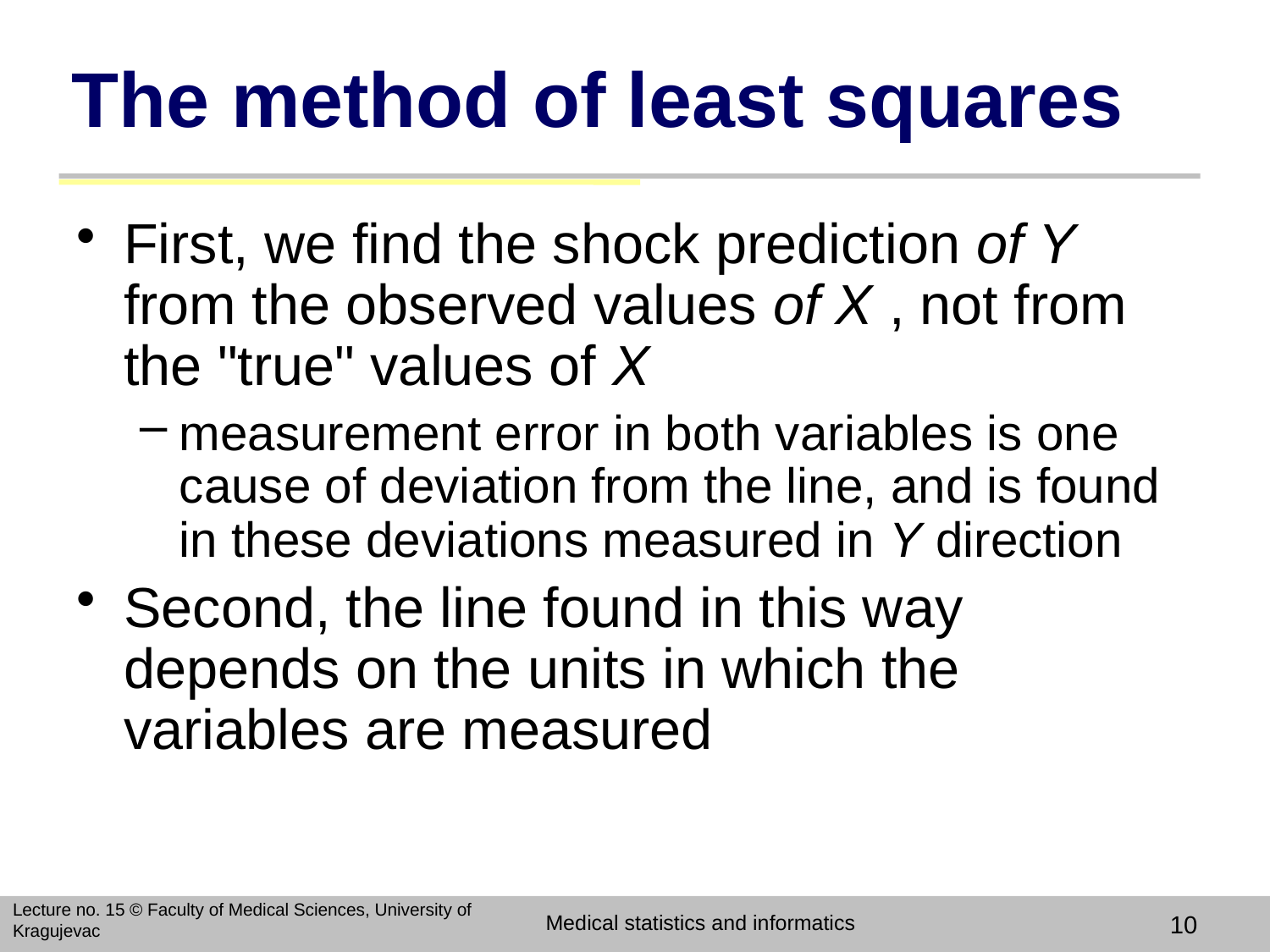

# The method of least squares
First, we find the shock prediction of Y from the observed values of X , not from the "true" values of X
measurement error in both variables is one cause of deviation from the line, and is found in these deviations measured in Y direction
Second, the line found in this way depends on the units in which the variables are measured
Lecture no. 15 © Faculty of Medical Sciences, University of Kragujevac
Medical statistics and informatics
10